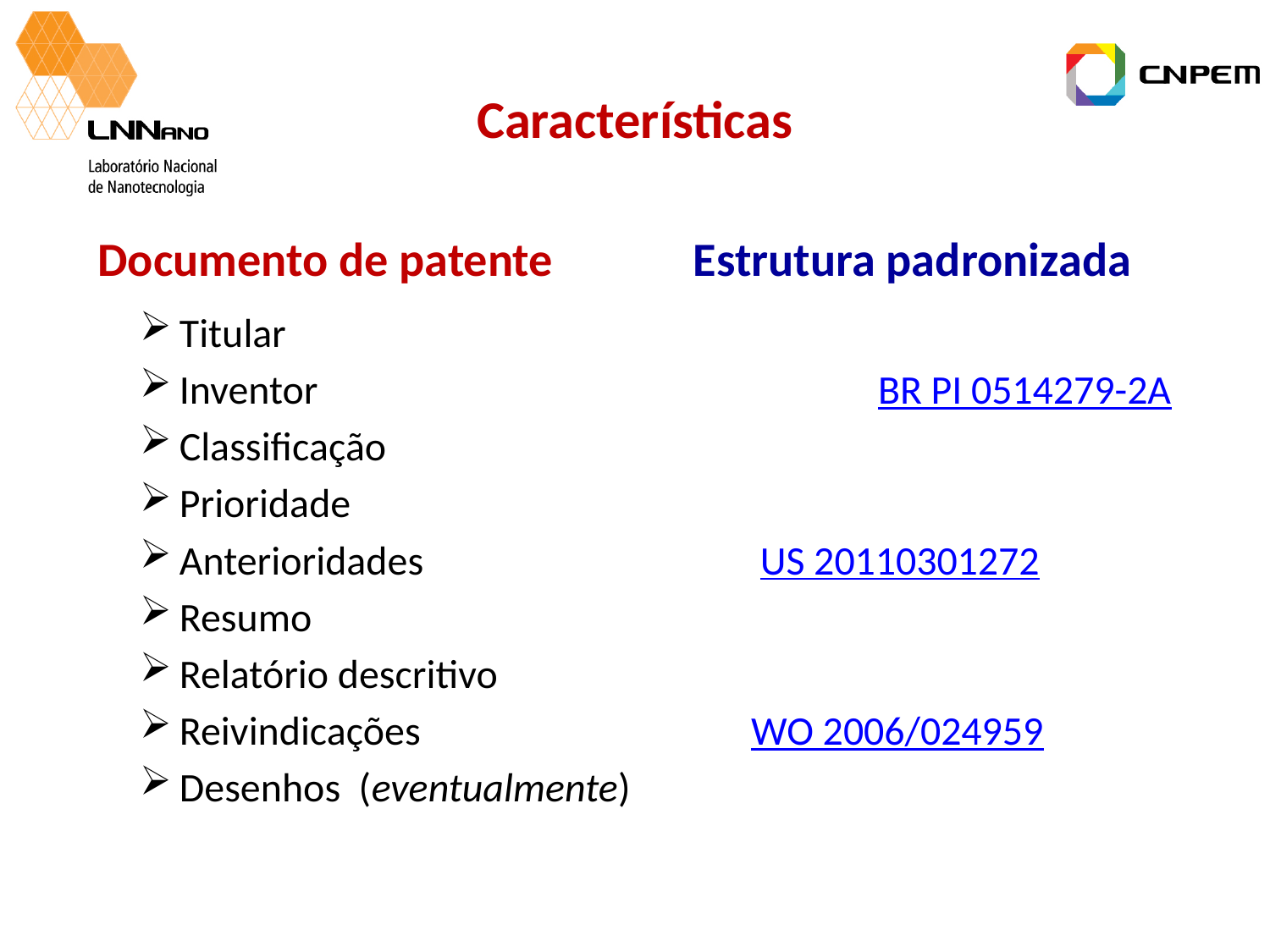

# Características
  Documento de patente             Estrutura padronizada
Titular
Inventor 				       BR PI 0514279-2A
Classificação
Prioridade
Anterioridades 			        US 20110301272
Resumo
Relatório descritivo
Reivindicações 			       WO 2006/024959
Desenhos  (eventualmente)